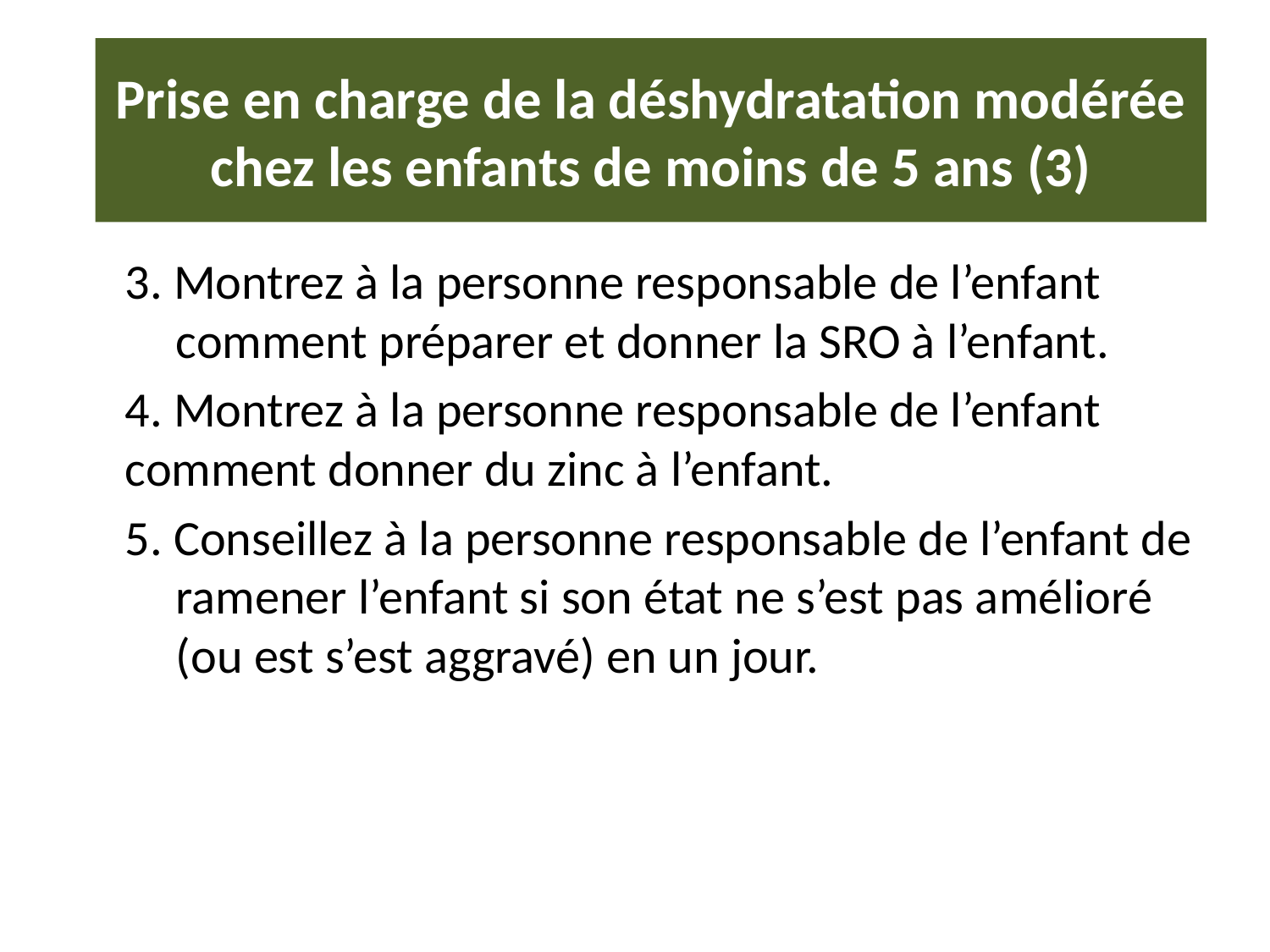

# Prise en charge de la déshydratation modérée chez les enfants de moins de 5 ans (3)
3. Montrez à la personne responsable de l’enfant comment préparer et donner la SRO à l’enfant.
4. Montrez à la personne responsable de l’enfant comment donner du zinc à l’enfant.
5. Conseillez à la personne responsable de l’enfant de ramener l’enfant si son état ne s’est pas amélioré (ou est s’est aggravé) en un jour.